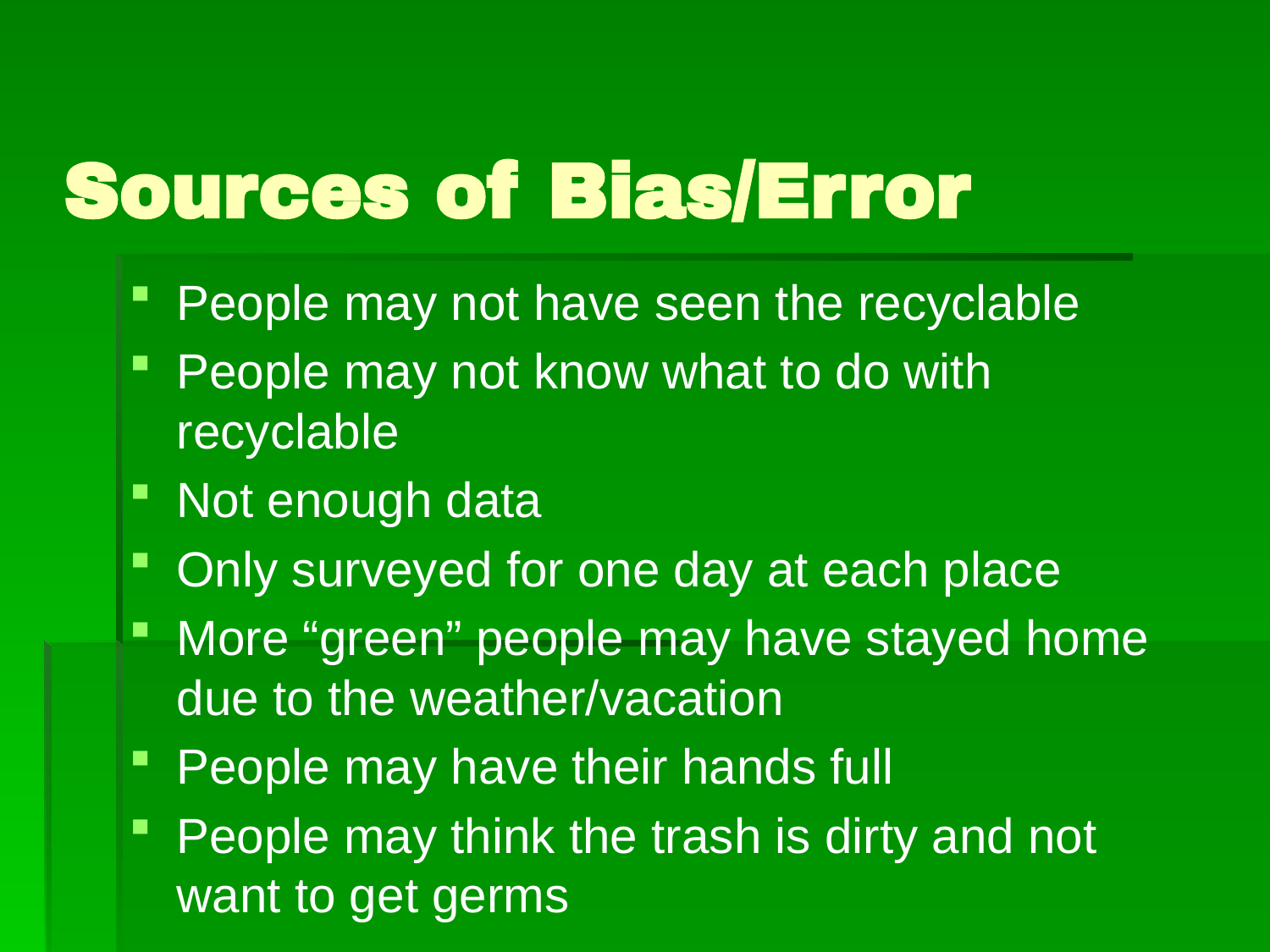

Sources of Bias/Error
People may not have seen the recyclable
People may not know what to do with recyclable
Not enough data
Only surveyed for one day at each place
More “green” people may have stayed home due to the weather/vacation
People may have their hands full
People may think the trash is dirty and not want to get germs